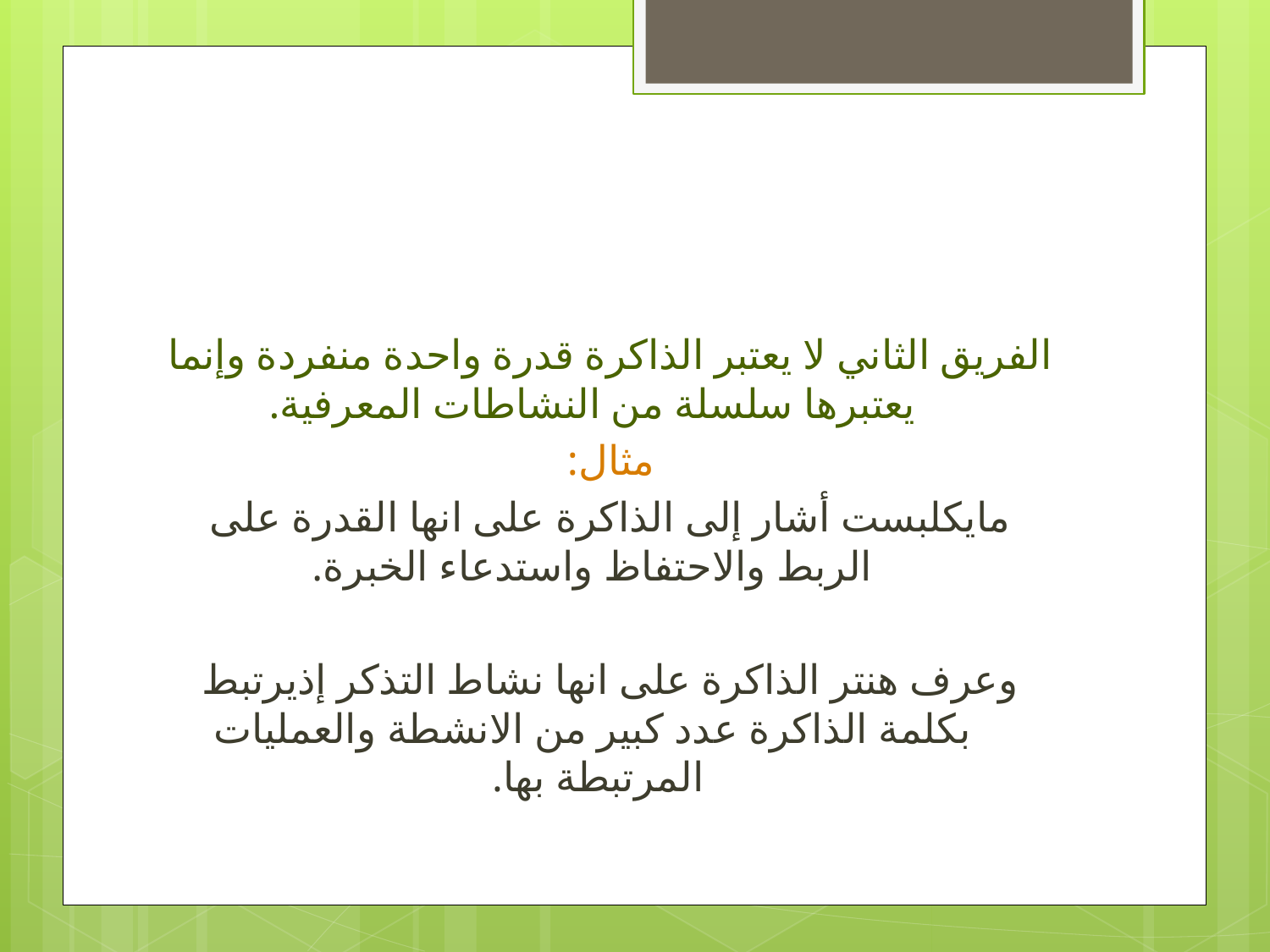

#
الفريق الثاني لا يعتبر الذاكرة قدرة واحدة منفردة وإنما يعتبرها سلسلة من النشاطات المعرفية.
مثال:
مايكلبست أشار إلى الذاكرة على انها القدرة على الربط والاحتفاظ واستدعاء الخبرة.

وعرف هنتر الذاكرة على انها نشاط التذكر إذيرتبط بكلمة الذاكرة عدد كبير من الانشطة والعمليات المرتبطة بها.